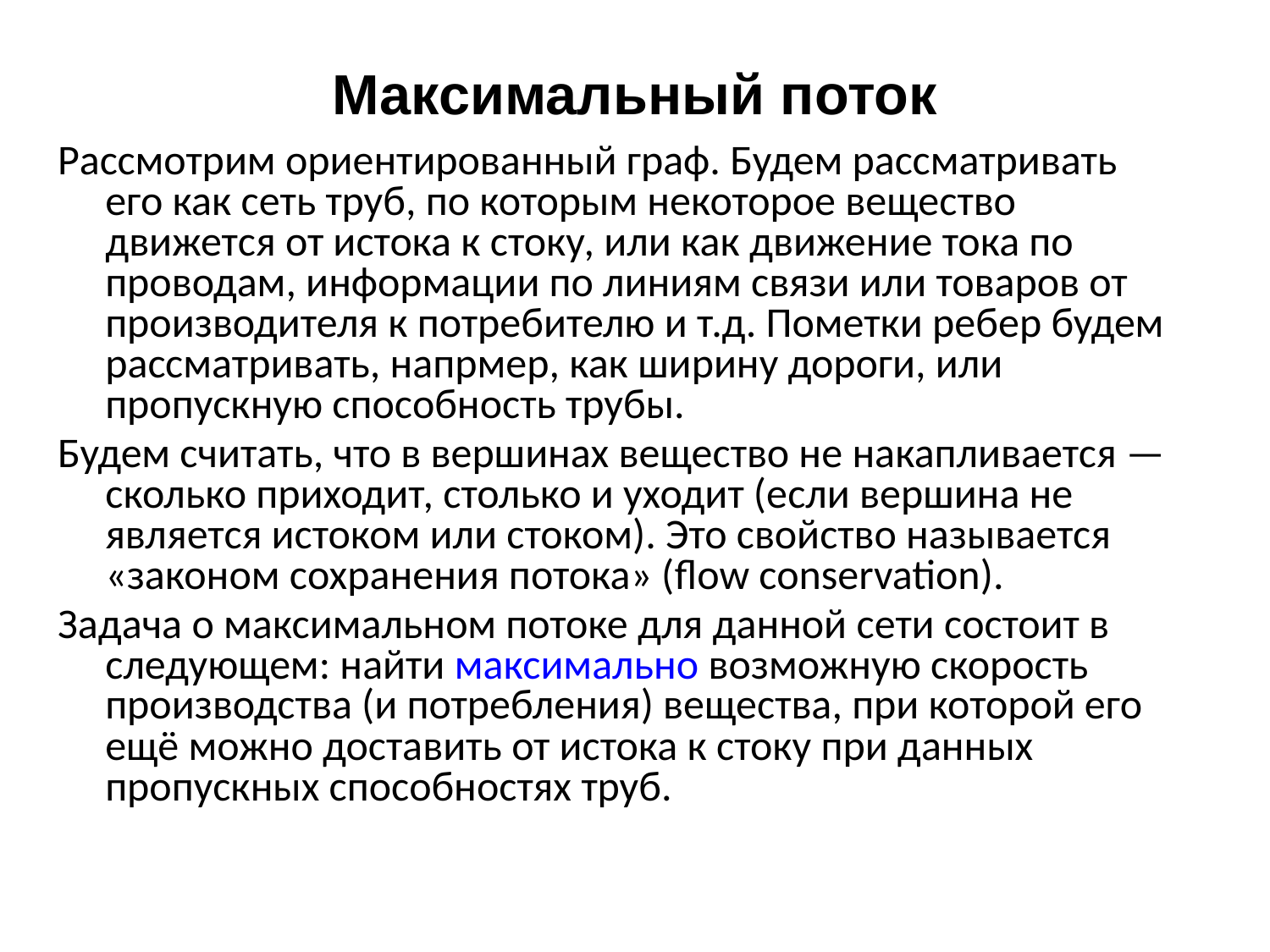

# Максимальный поток
Рассмотрим ориентированный граф. Будем рассматривать его как сеть труб, по которым некоторое вещество движется от истока к стоку, или как движение тока по проводам, информации по линиям связи или товаров от производителя к потребителю и т.д. Пометки ребер будем рассматривать, напрмер, как ширину дороги, или пропускную способность трубы.
Будем считать, что в вершинах вещество не накапливается — сколько приходит, столько и уходит (если вершина не является истоком или стоком). Это свойство называется «законом сохранения потока» (flow conservation).
Задача о максимальном потоке для данной сети состоит в следующем: найти максимально возможную скорость производства (и потребления) вещества, при которой его ещё можно доставить от истока к стоку при данных пропускных способностях труб.